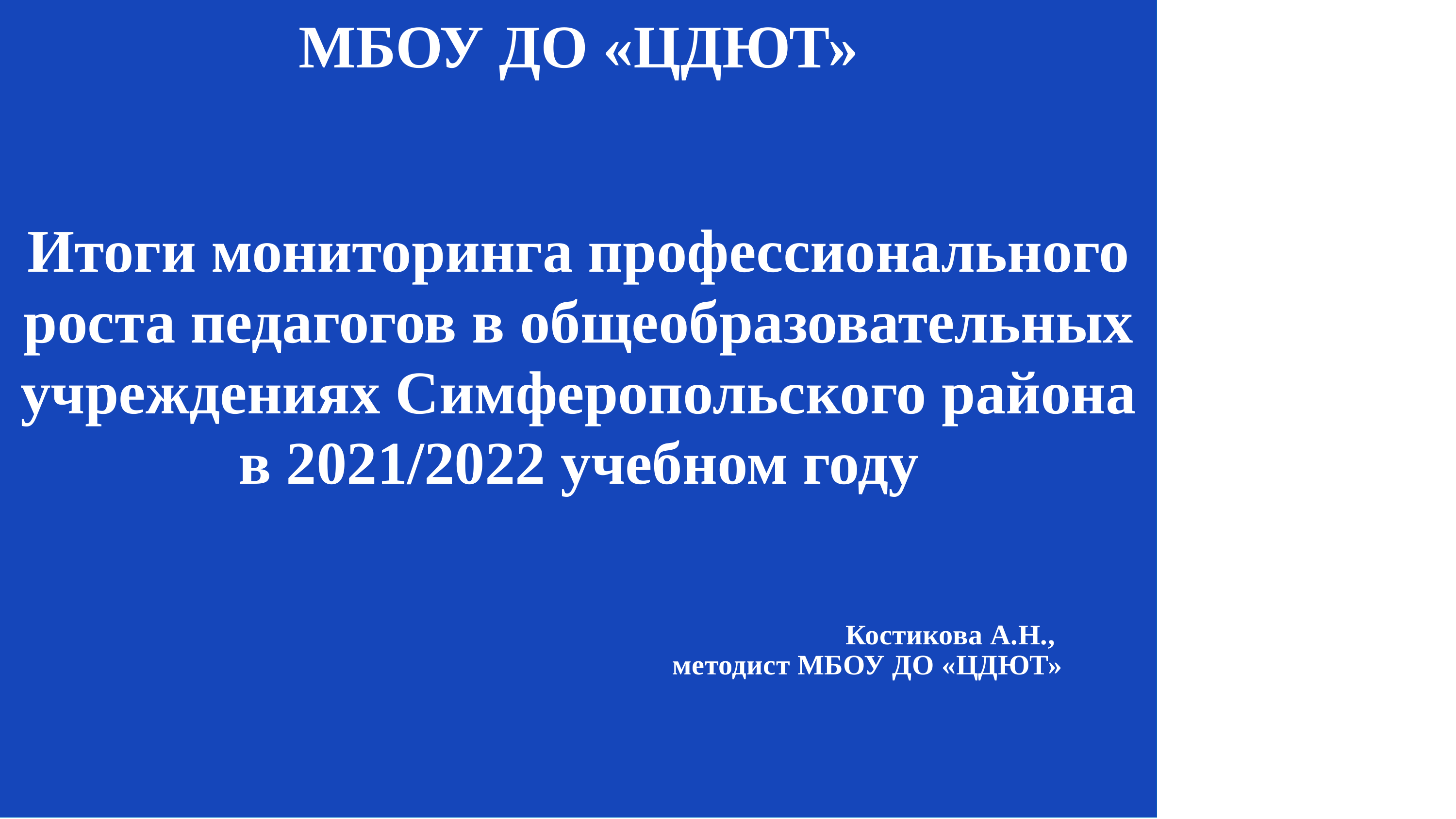

МБОУ ДО «ЦДЮТ»
Итоги мониторинга профессионального роста педагогов в общеобразовательных учреждениях Симферопольского района в 2021/2022 учебном году
Костикова А.Н.,
методист МБОУ ДО «ЦДЮТ»